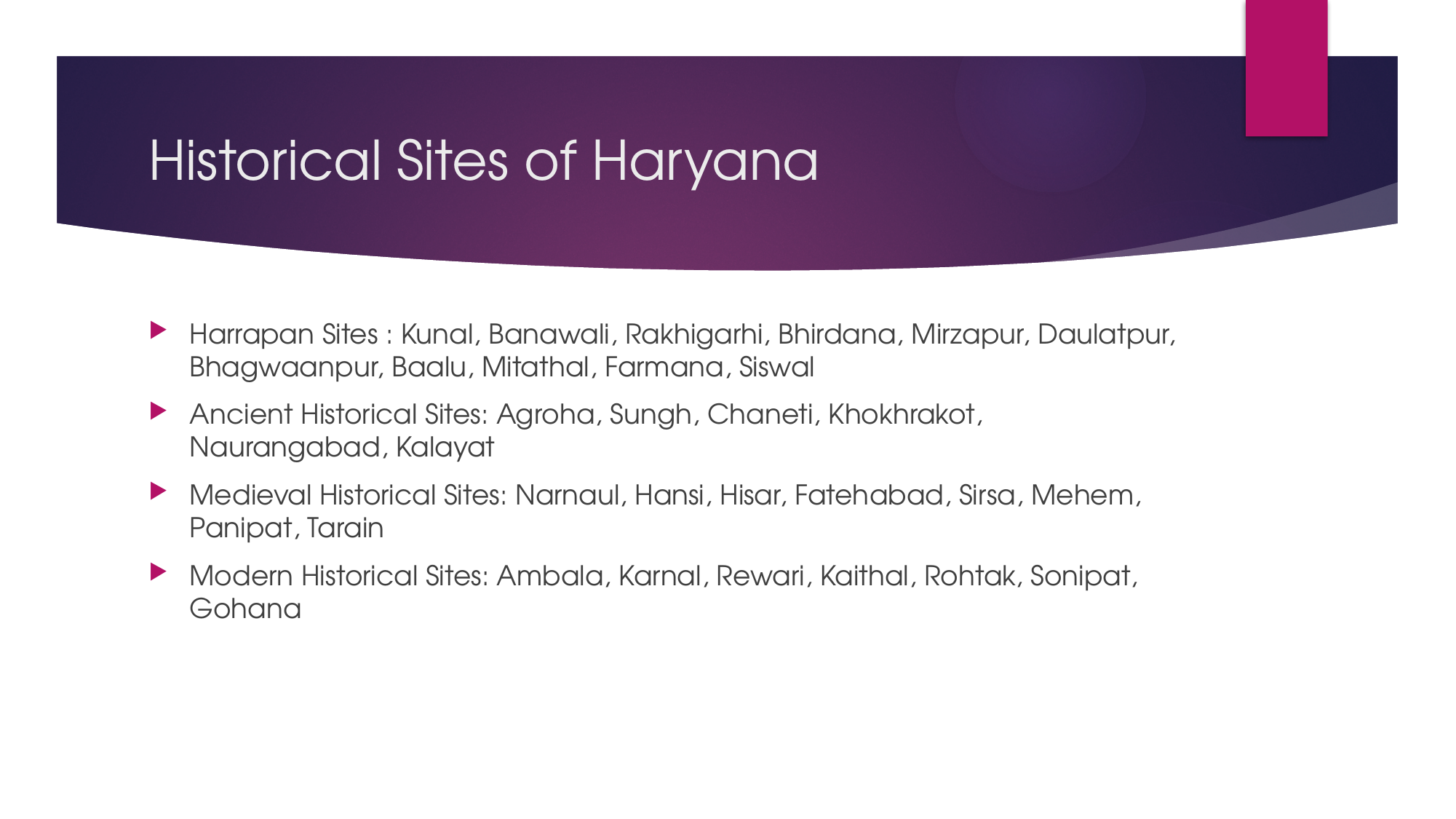

# Historical Sites of Haryana
Harrapan Sites : Kunal, Banawali, Rakhigarhi, Bhirdana, Mirzapur, Daulatpur, Bhagwaanpur, Baalu, Mitathal, Farmana, Siswal
Ancient Historical Sites: Agroha, Sungh, Chaneti, Khokhrakot, Naurangabad, Kalayat
Medieval Historical Sites: Narnaul, Hansi, Hisar, Fatehabad, Sirsa, Mehem, Panipat, Tarain
Modern Historical Sites: Ambala, Karnal, Rewari, Kaithal, Rohtak, Sonipat, Gohana